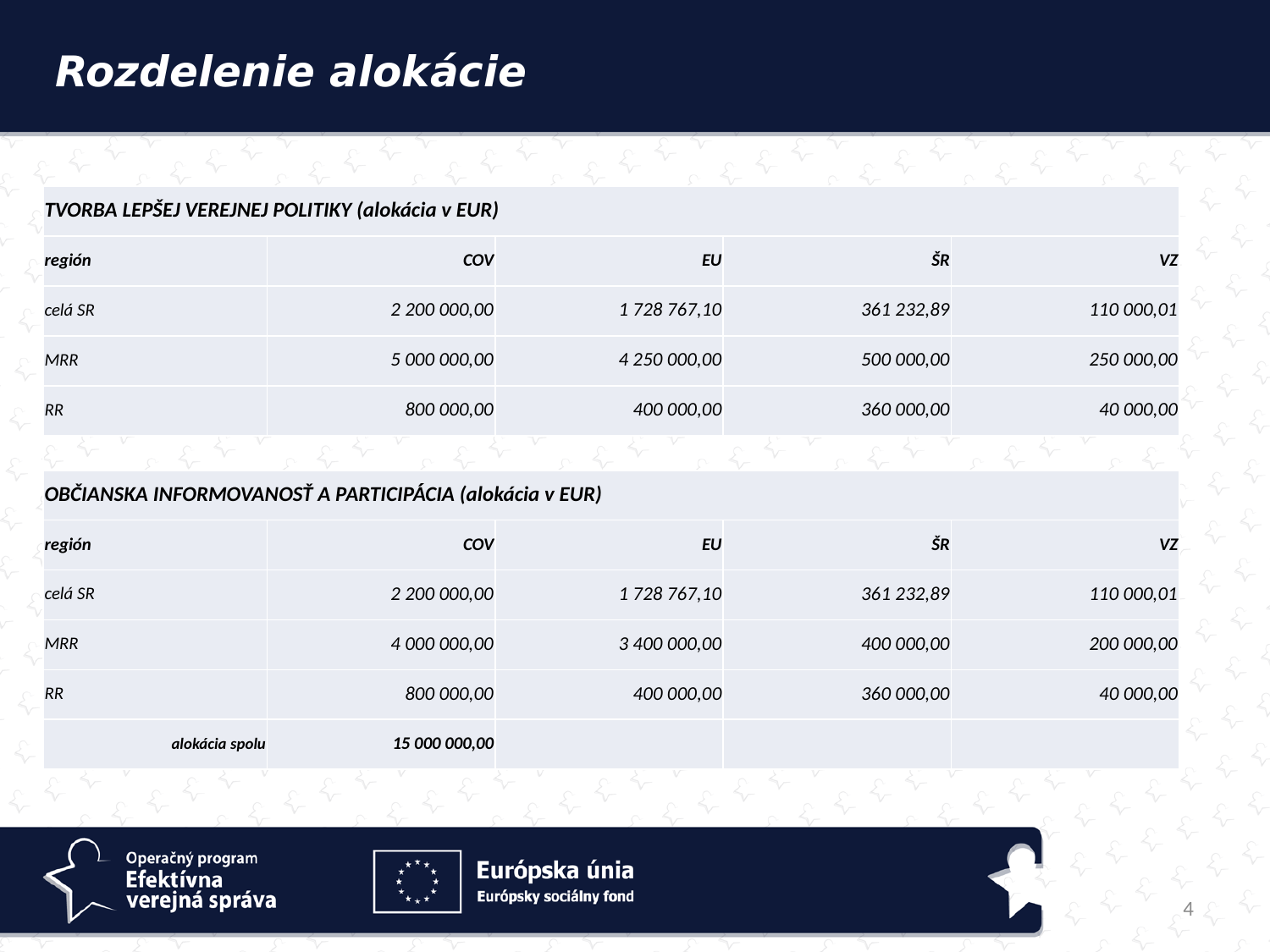

Rozdelenie alokácie

| TVORBA LEPŠEJ VEREJNEJ POLITIKY (alokácia v EUR) |  |  |  |  |
| --- | --- | --- | --- | --- |
| región | COV | EU | ŠR | VZ |
| celá SR | 2 200 000,00 | 1 728 767,10 | 361 232,89 | 110 000,01 |
| MRR | 5 000 000,00 | 4 250 000,00 | 500 000,00 | 250 000,00 |
| RR | 800 000,00 | 400 000,00 | 360 000,00 | 40 000,00 |
|  |  |  |  |  |
| OBČIANSKA INFORMOVANOSŤ A PARTICIPÁCIA (alokácia v EUR) |  |  |  |  |
| región | COV | EU | ŠR | VZ |
| celá SR | 2 200 000,00 | 1 728 767,10 | 361 232,89 | 110 000,01 |
| MRR | 4 000 000,00 | 3 400 000,00 | 400 000,00 | 200 000,00 |
| RR | 800 000,00 | 400 000,00 | 360 000,00 | 40 000,00 |
| alokácia spolu | 15 000 000,00 |  |  |  |
4